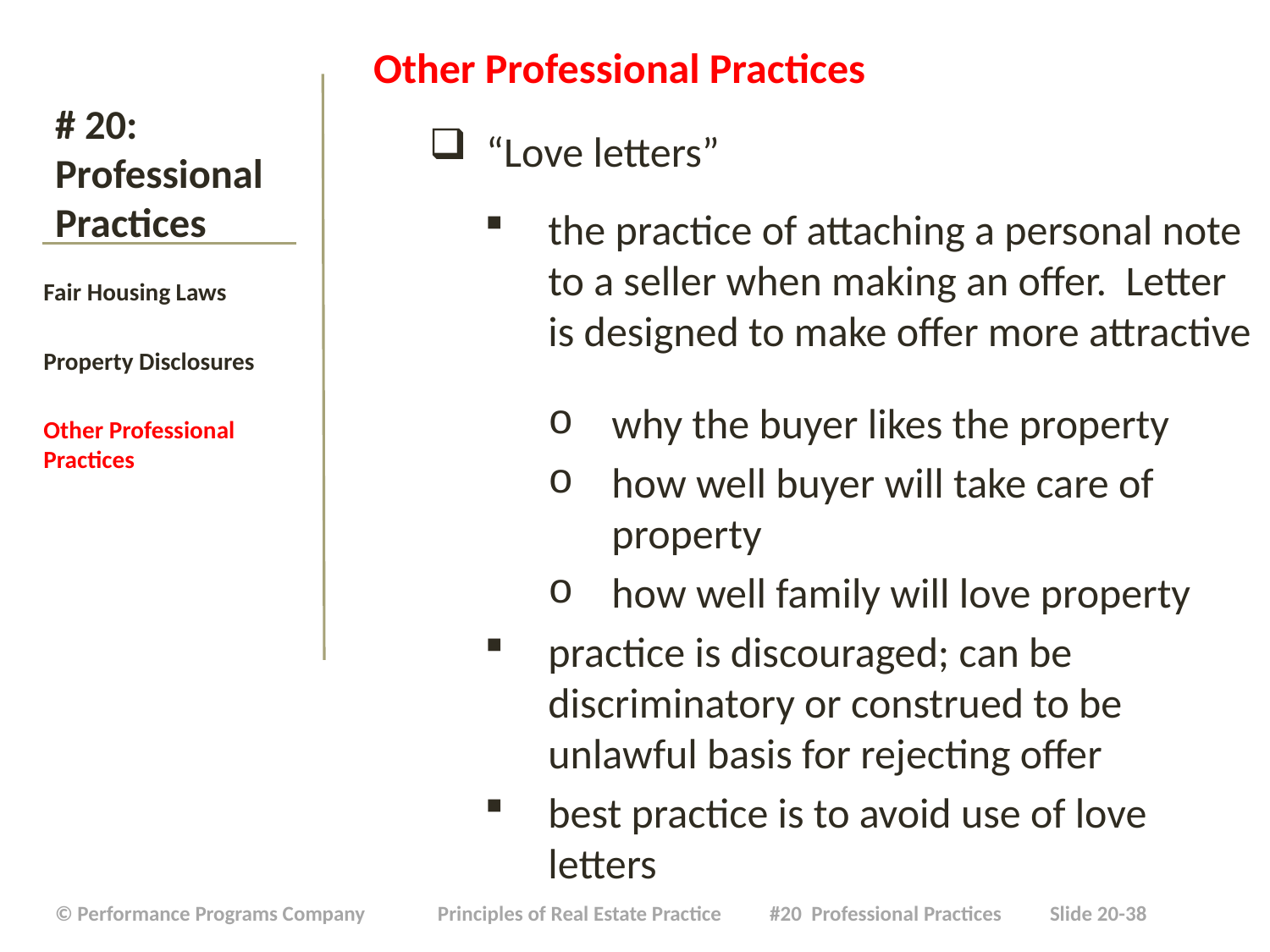

Other Professional Practices

  “Love letters”
the practice of attaching a personal note to a seller when making an offer.  Letter is designed to make offer more attractive

why the buyer likes the property
how well buyer will take care of property
how well family will love property
practice is discouraged; can be discriminatory or construed to be unlawful basis for rejecting offer
best practice is to avoid use of love letters
# # 20: Professional Practices

Fair Housing Laws

Property Disclosures

Other Professional Practices

| © Performance Programs Company Principles of Real Estate Practice #20 Professional Practices Slide 20-38 |
| --- |